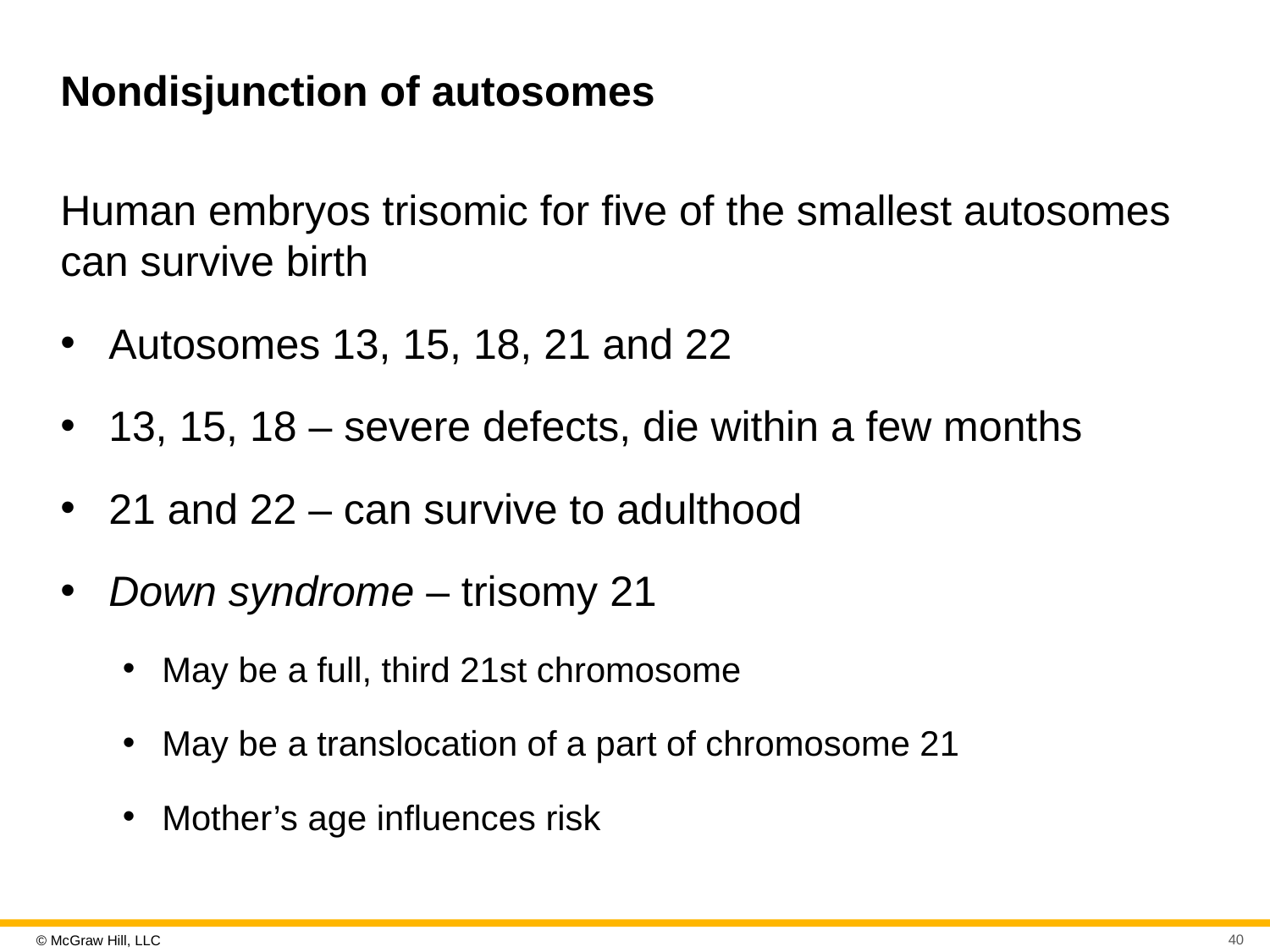

# Nondisjunction of autosomes
Human embryos trisomic for five of the smallest autosomes can survive birth
Autosomes 13, 15, 18, 21 and 22
13, 15, 18 – severe defects, die within a few months
21 and 22 – can survive to adulthood
Down syndrome – trisomy 21
May be a full, third 21st chromosome
May be a translocation of a part of chromosome 21
Mother’s age influences risk
40